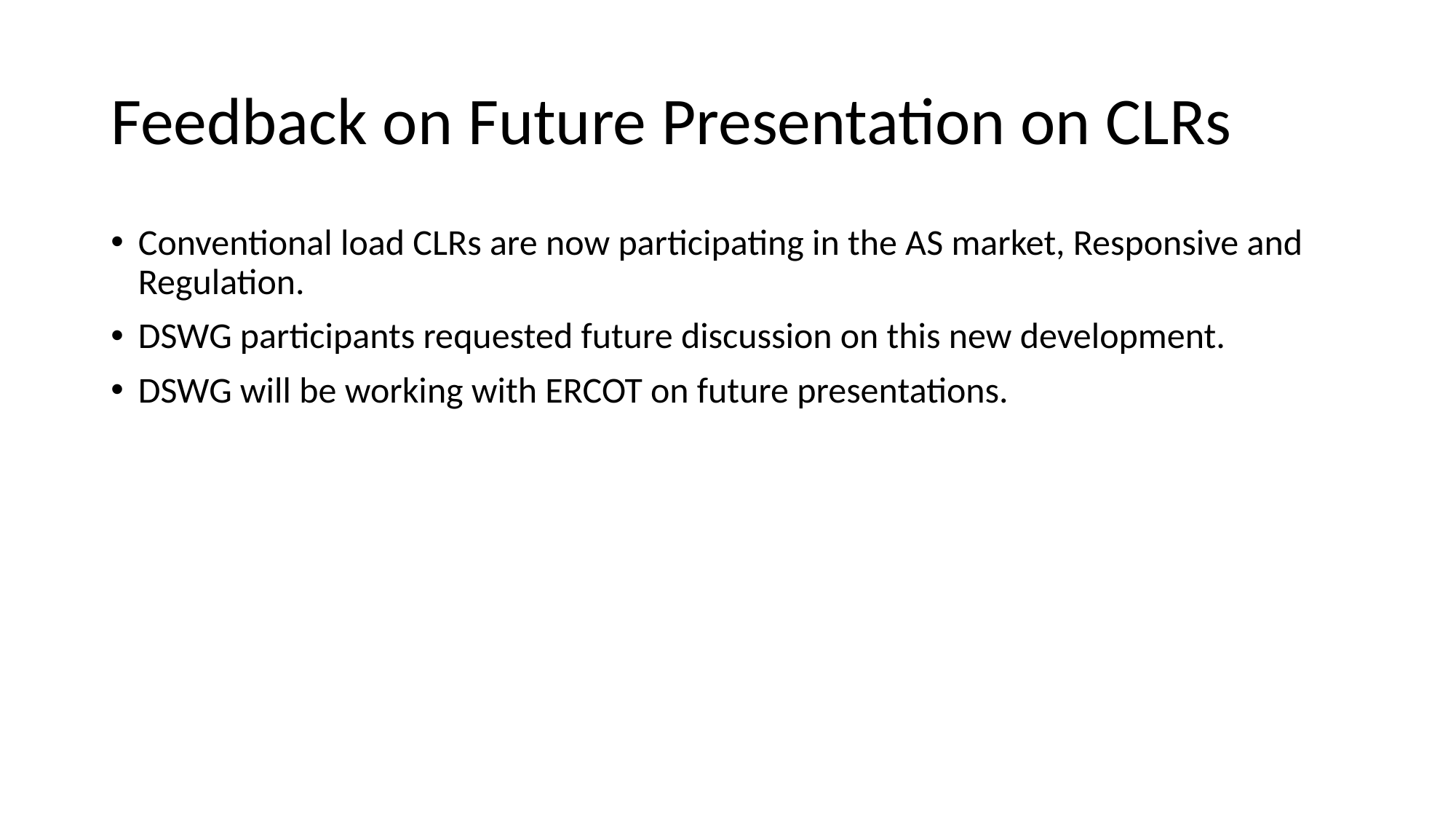

# Feedback on Future Presentation on CLRs
Conventional load CLRs are now participating in the AS market, Responsive and Regulation.
DSWG participants requested future discussion on this new development.
DSWG will be working with ERCOT on future presentations.